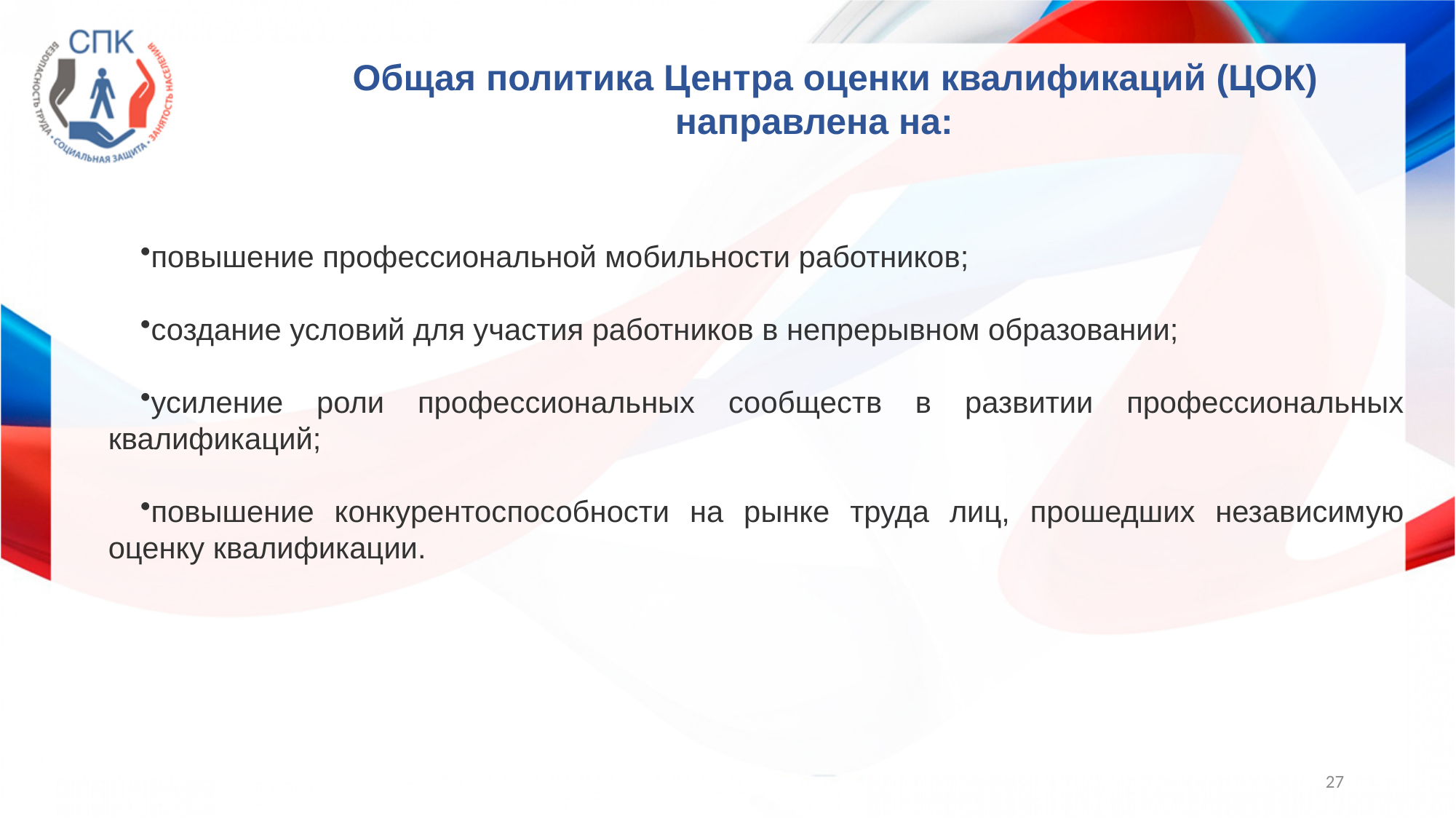

Общая политика Центра оценки квалификаций (ЦОК) направлена на:
повышение профессиональной мобильности работников;

создание условий для участия работников в непрерывном образовании;

усиление роли профессиональных сообществ в развитии профессиональных квалификаций;

повышение конкурентоспособности на рынке труда лиц, прошедших независимую оценку квалификации.
27